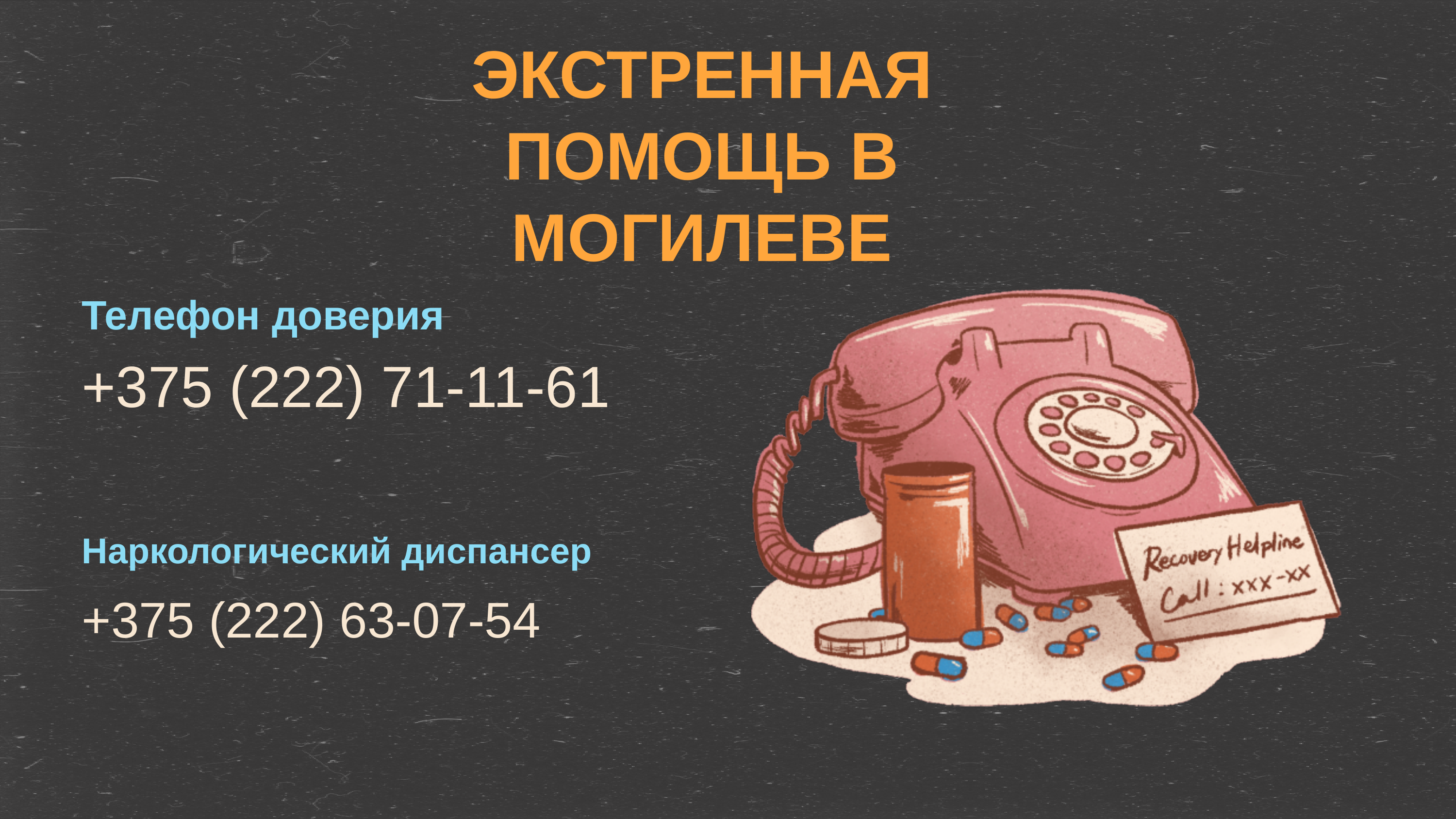

ЭКСТРЕННАЯ ПОМОЩЬ В МОГИЛЕВЕ
Телефон доверия

+375 (222) 71-11-61
Наркологический диспансер
+375 (222) 63-07-54